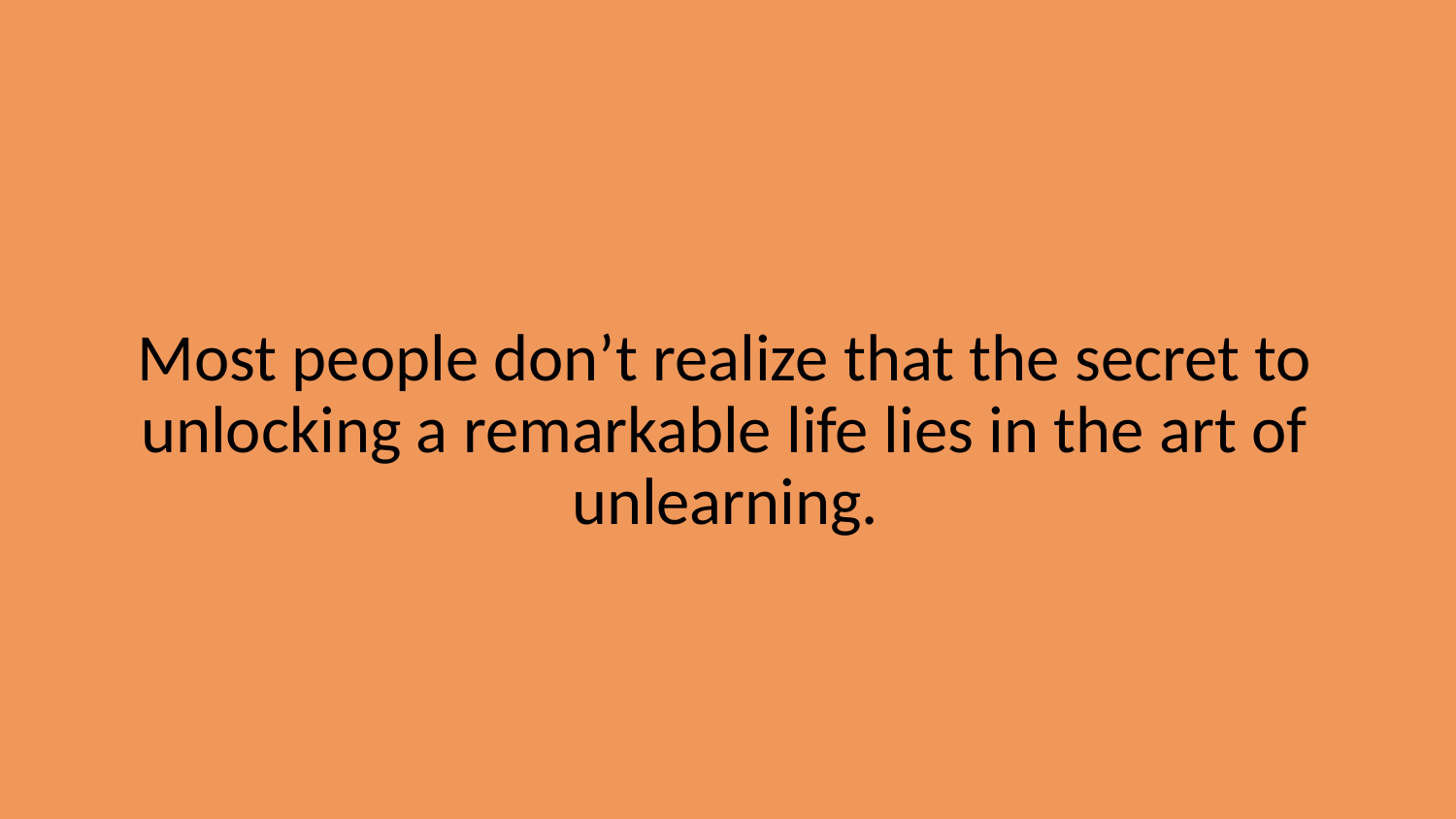

Most people don’t realize that the secret to unlocking a remarkable life lies in the art of unlearning.